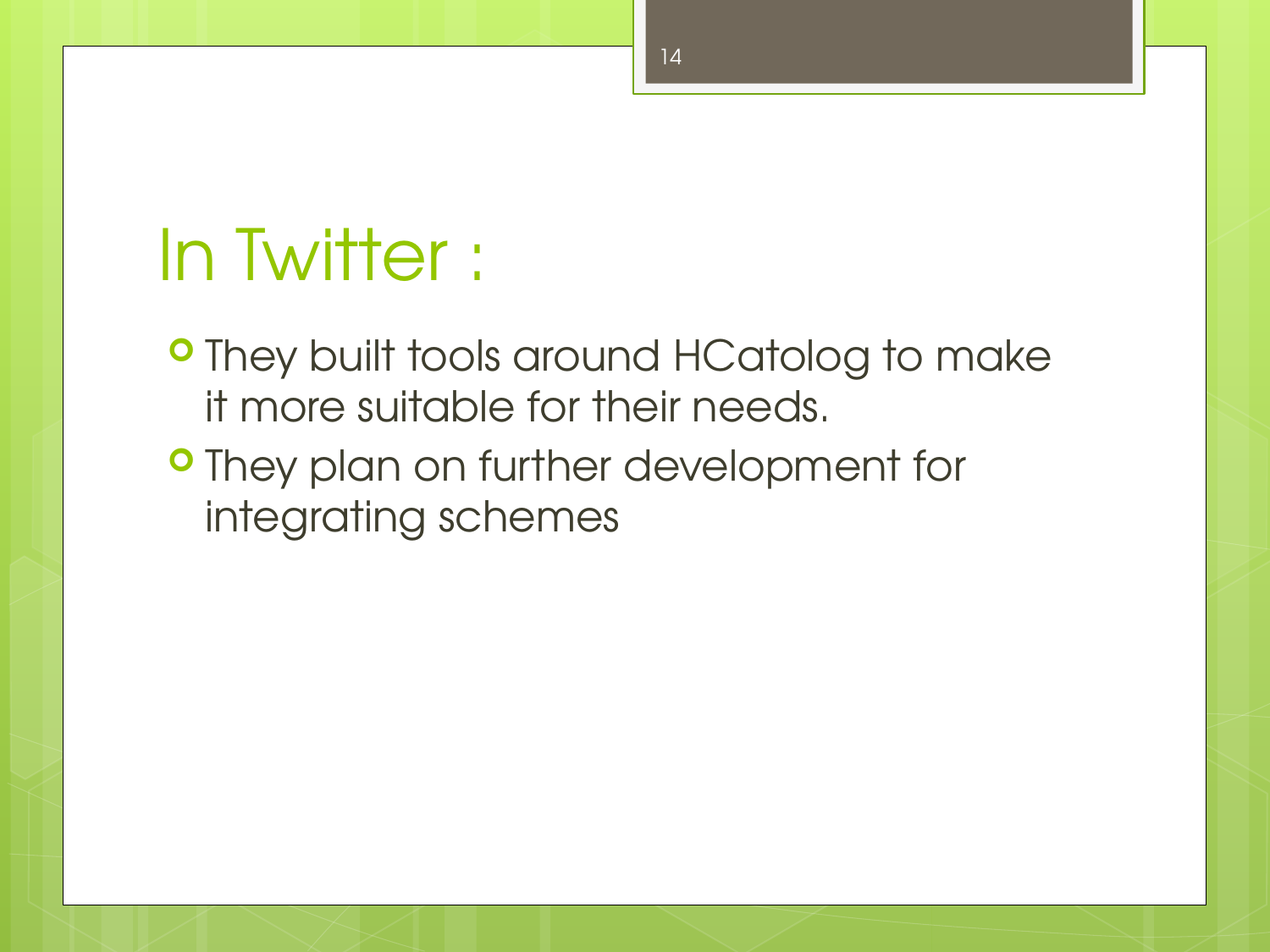

14
# In Twitter :
They built tools around HCatolog to make it more suitable for their needs.
They plan on further development for integrating schemes